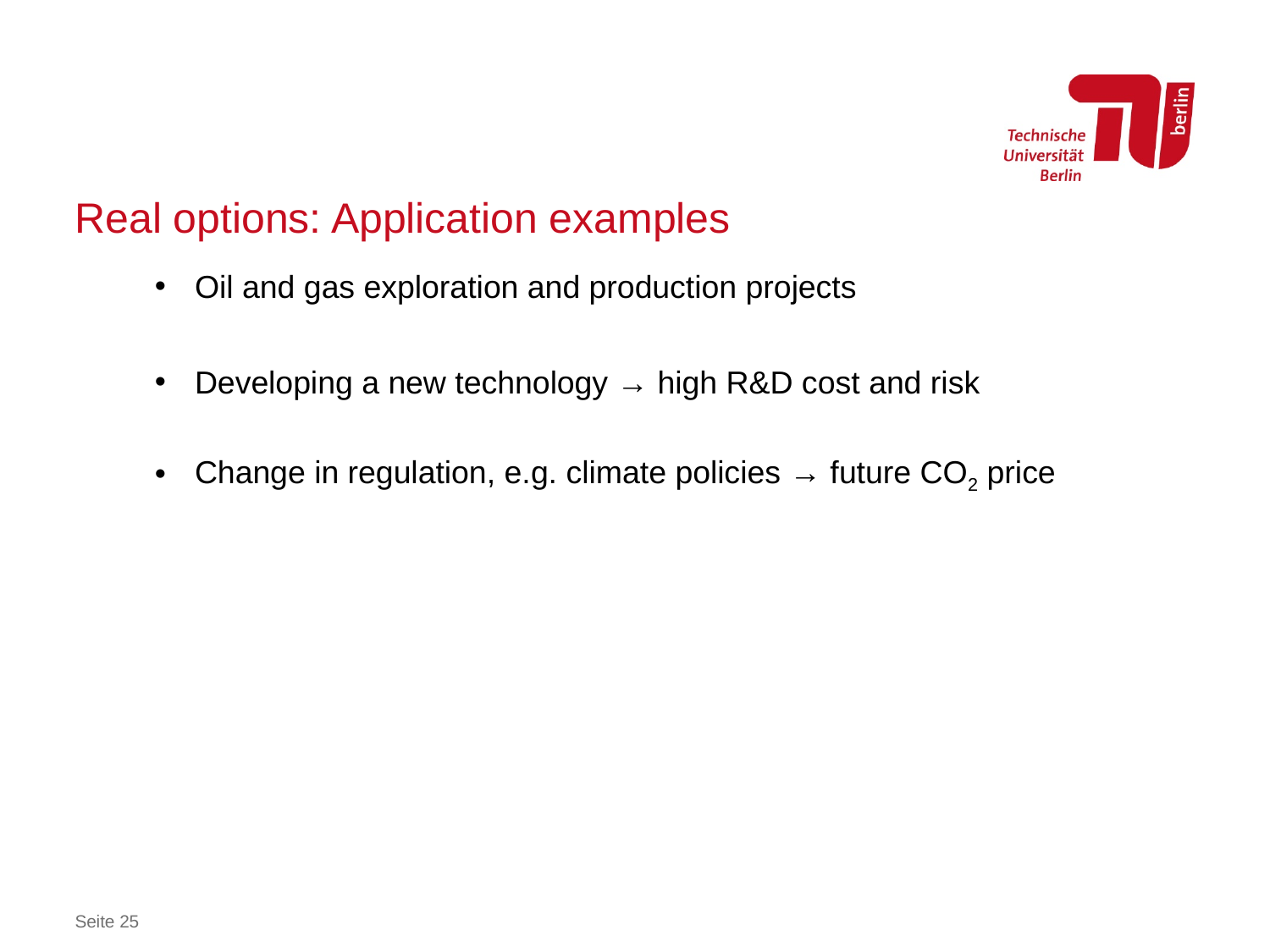

# Real options: Application examples
Oil and gas exploration and production projects

Developing a new technology → high R&D cost and risk

Change in regulation, e.g. climate policies → future CO2 price
Seite 25